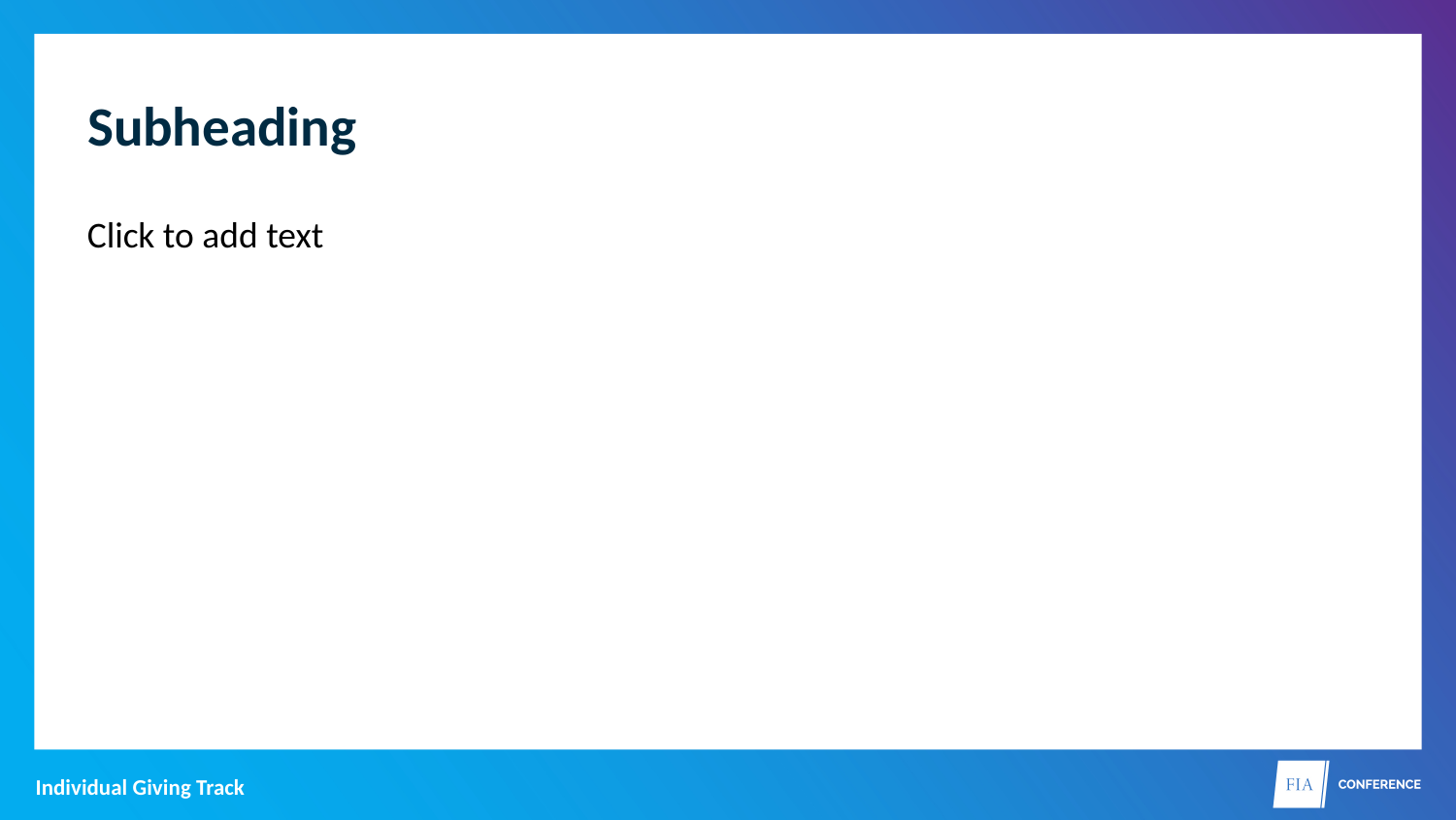

Subheading
Click to add text
Individual Giving Track